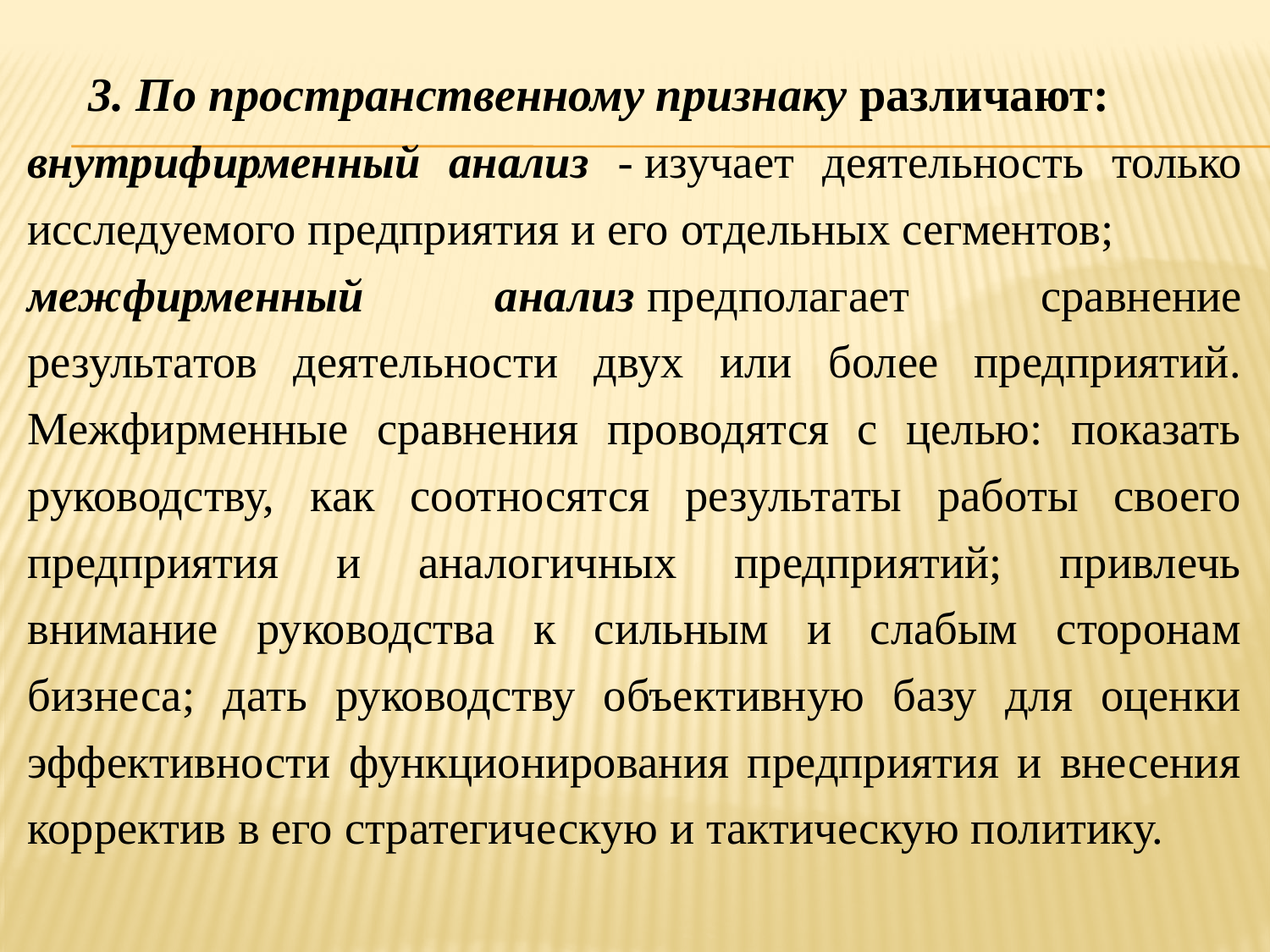

3. По пространственному признаку различают:
внутрифирменный анализ - изучает деятельность только исследуемого предприятия и его отдельных сегментов;
межфирменный анализ предполагает сравнение результатов деятельности двух или более предприятий. Межфирменные сравнения проводятся с целью: показать руководству, как соотносятся результаты работы своего предприятия и аналогичных предприятий; привлечь внимание руководства к сильным и слабым сторонам бизнеса; дать руководству объективную базу для оценки эффективности функционирования предприятия и внесения корректив в его стратегическую и тактическую политику.